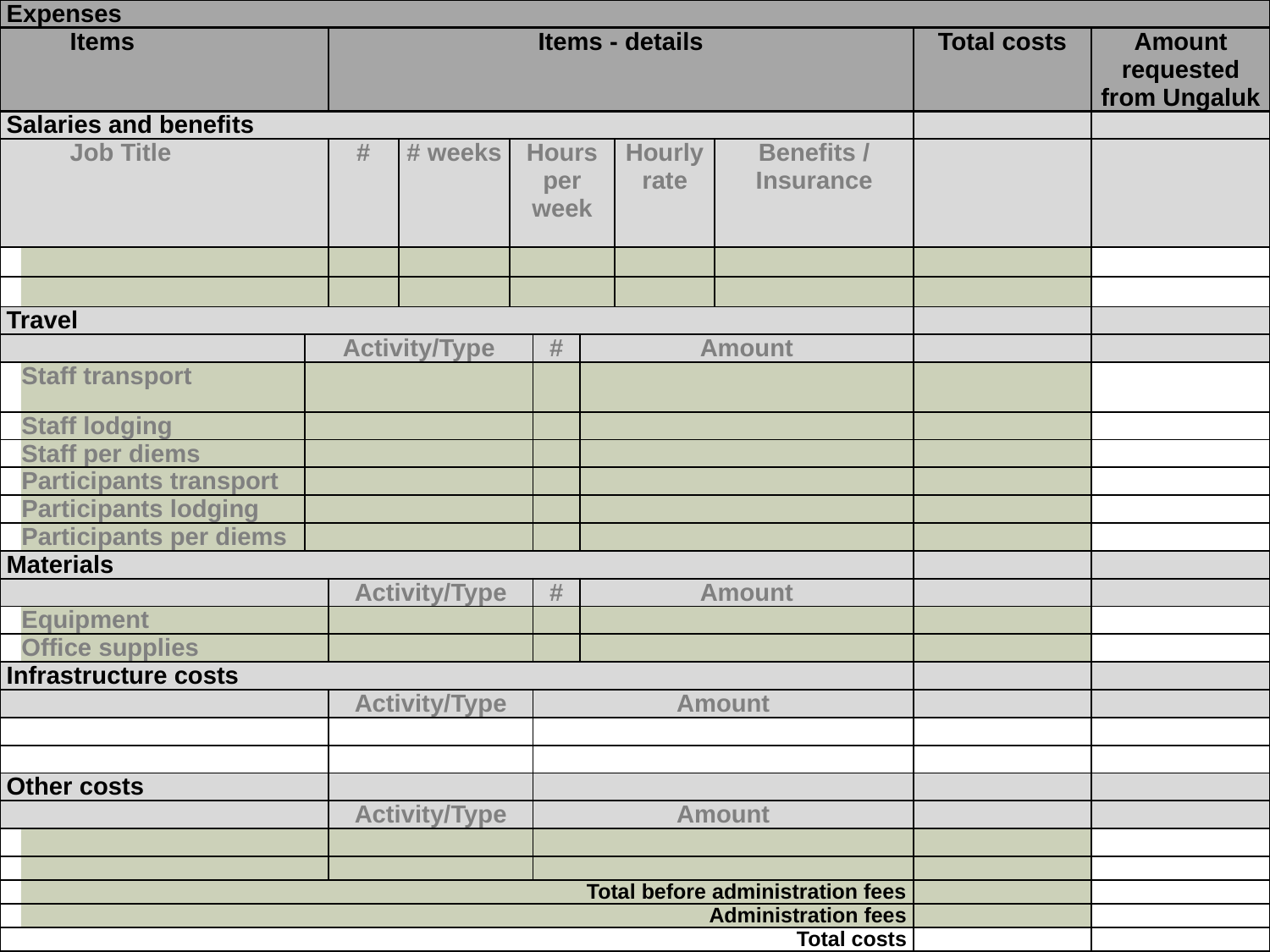

| Expenses |  |  |  |  |  |  |  |  |  |  |
| --- | --- | --- | --- | --- | --- | --- | --- | --- | --- | --- |
| Items |  | Items - details |  |  |  |  |  |  | Total costs | Amount requested from Ungaluk |
| Salaries and benefits |  |  |  |  |  |  |  |  |  |  |
| Job Title |  | # | # weeks | Hours per week |  |  | Hourly rate | Benefits / Insurance |  |  |
|  |  |  |  |  |  |  |  |  |  |  |
|  |  |  |  |  |  |  |  |  |  |  |
| Travel |  |  |  |  |  |  |  |  |  |  |
|  | Activity/Type |  |  |  | # | Amount |  |  |  |  |
| Staff transport |  |  |  |  |  |  |  |  |  |  |
| Staff lodging |  |  |  |  |  |  |  |  |  |  |
| Staff per diems |  |  |  |  |  |  |  |  |  |  |
| Participants transport |  |  |  |  |  |  |  |  |  |  |
| Participants lodging |  |  |  |  |  |  |  |  |  |  |
| Participants per diems |  |  |  |  |  |  |  |  |  |  |
| Materials |  |  |  |  |  |  |  |  |  |  |
|  |  | Activity/Type |  |  | # | Amount |  |  |  |  |
| Equipment |  |  |  |  |  |  |  |  |  |  |
| Office supplies |  |  |  |  |  |  |  |  |  |  |
| Infrastructure costs |  |  |  |  |  |  |  |  |  |  |
|  |  | Activity/Type |  |  | Amount |  |  |  |  |  |
|  |  |  |  |  |  |  |  |  |  |  |
|  |  |  |  |  |  |  |  |  |  |  |
| Other costs |  |  |  |  |  |  |  |  |  |  |
|  |  | Activity/Type |  |  | Amount |  |  |  |  |  |
|  |  |  |  |  |  |  |  |  |  |  |
|  |  |  |  |  |  |  |  |  |  |  |
| Total before administration fees |  |  |  |  |  |  |  |  |  |  |
| Administration fees |  |  |  |  |  |  |  |  |  |  |
| Total costs |  |  |  |  |  |  |  |  |  |  |
| Total costs requested from Ungaluk |  |  |  |  |  |  |  |  |  |  |
#